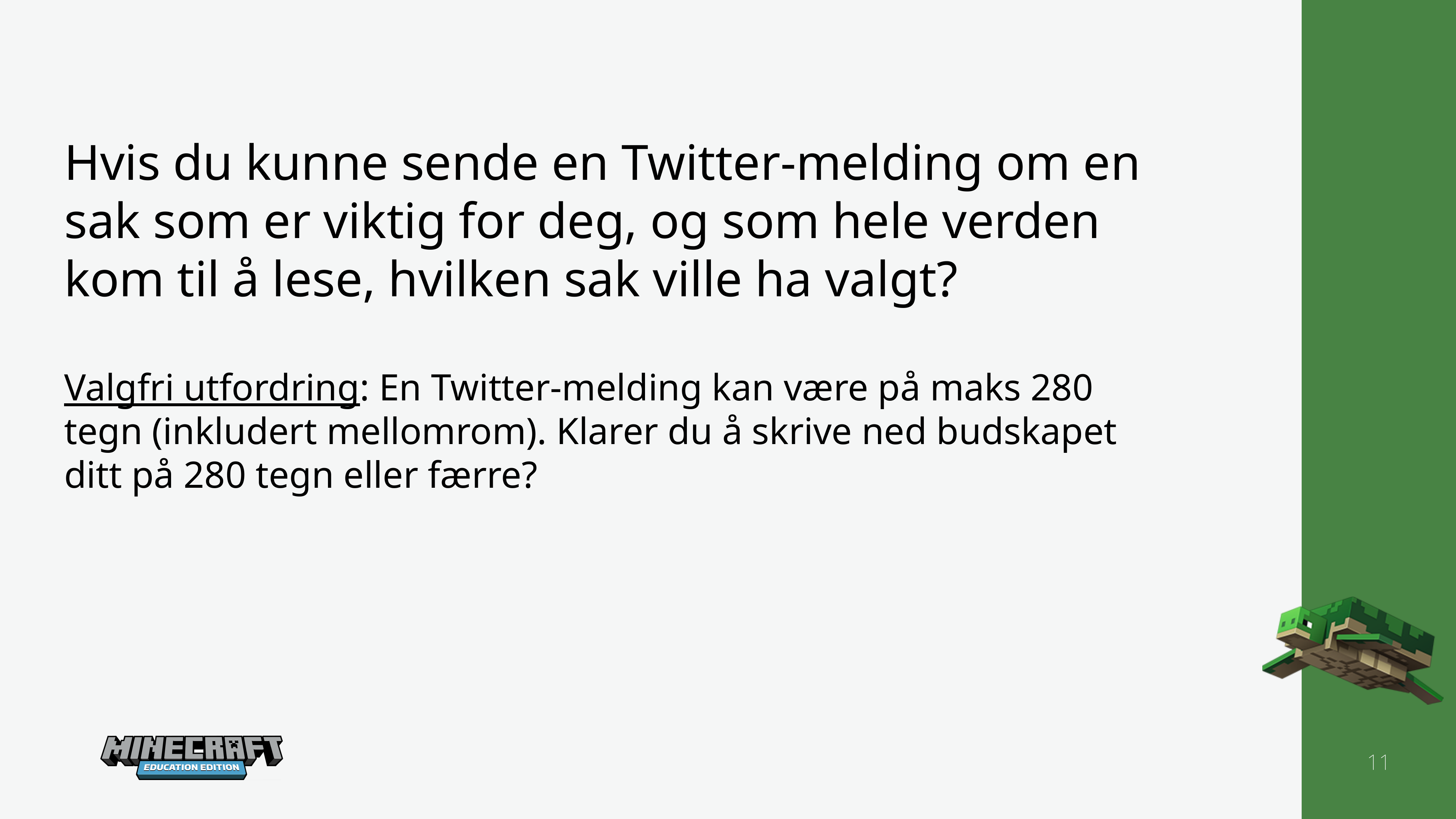

Hvis du kunne sende en Twitter-melding om en sak som er viktig for deg, og som hele verden kom til å lese, hvilken sak ville ha valgt?

Valgfri utfordring: En Twitter-melding kan være på maks 280 tegn (inkludert mellomrom). Klarer du å skrive ned budskapet ditt på 280 tegn eller færre?
11